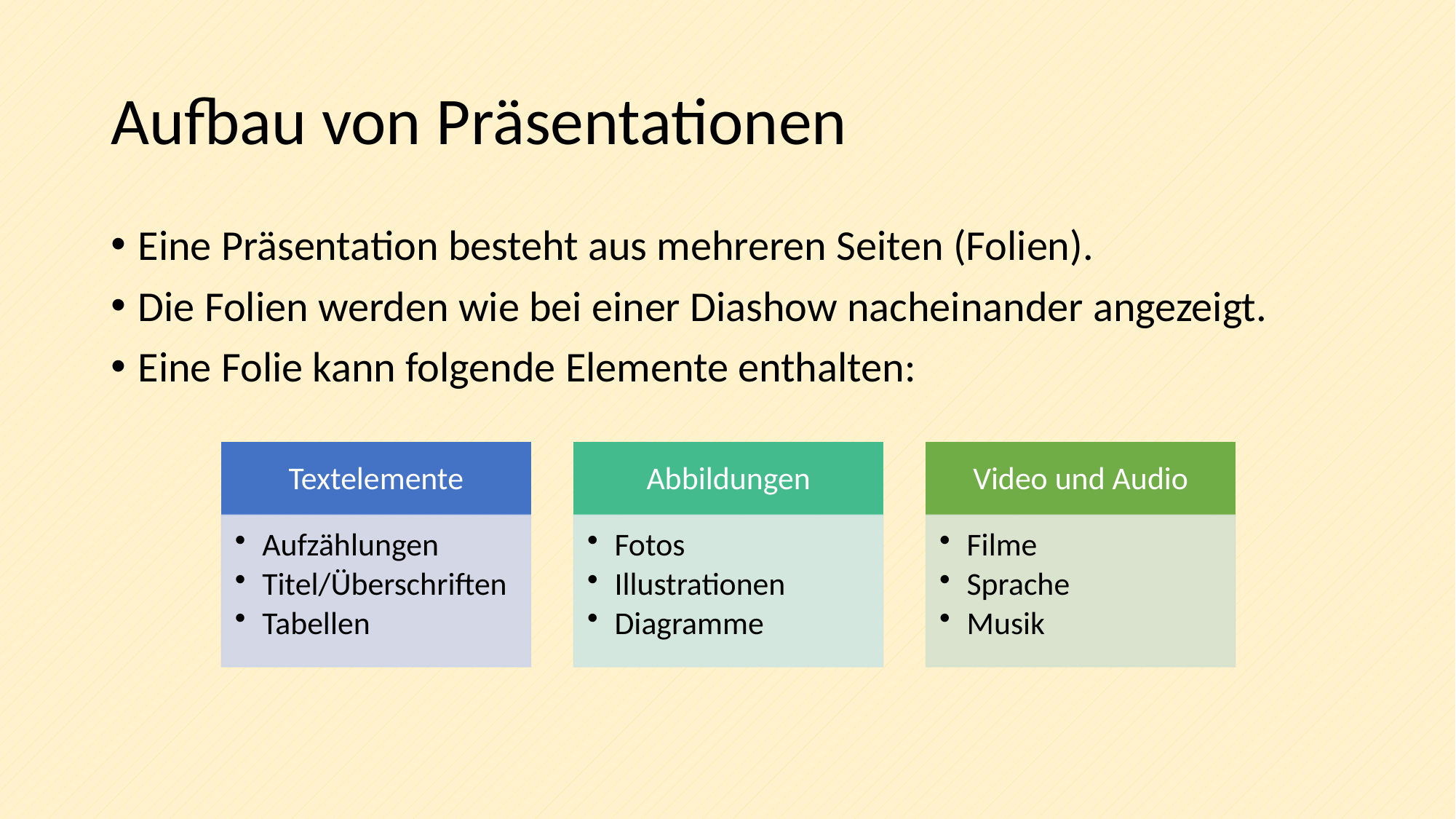

# Aufbau von Präsentationen
Eine Präsentation besteht aus mehreren Seiten (Folien).
Die Folien werden wie bei einer Diashow nacheinander angezeigt.
Eine Folie kann folgende Elemente enthalten:
Textelemente
Aufzählungen
Titel/Überschriften
Tabellen
Abbildungen
Fotos
Illustrationen
Diagramme
Video und Audio
Filme
Sprache
Musik